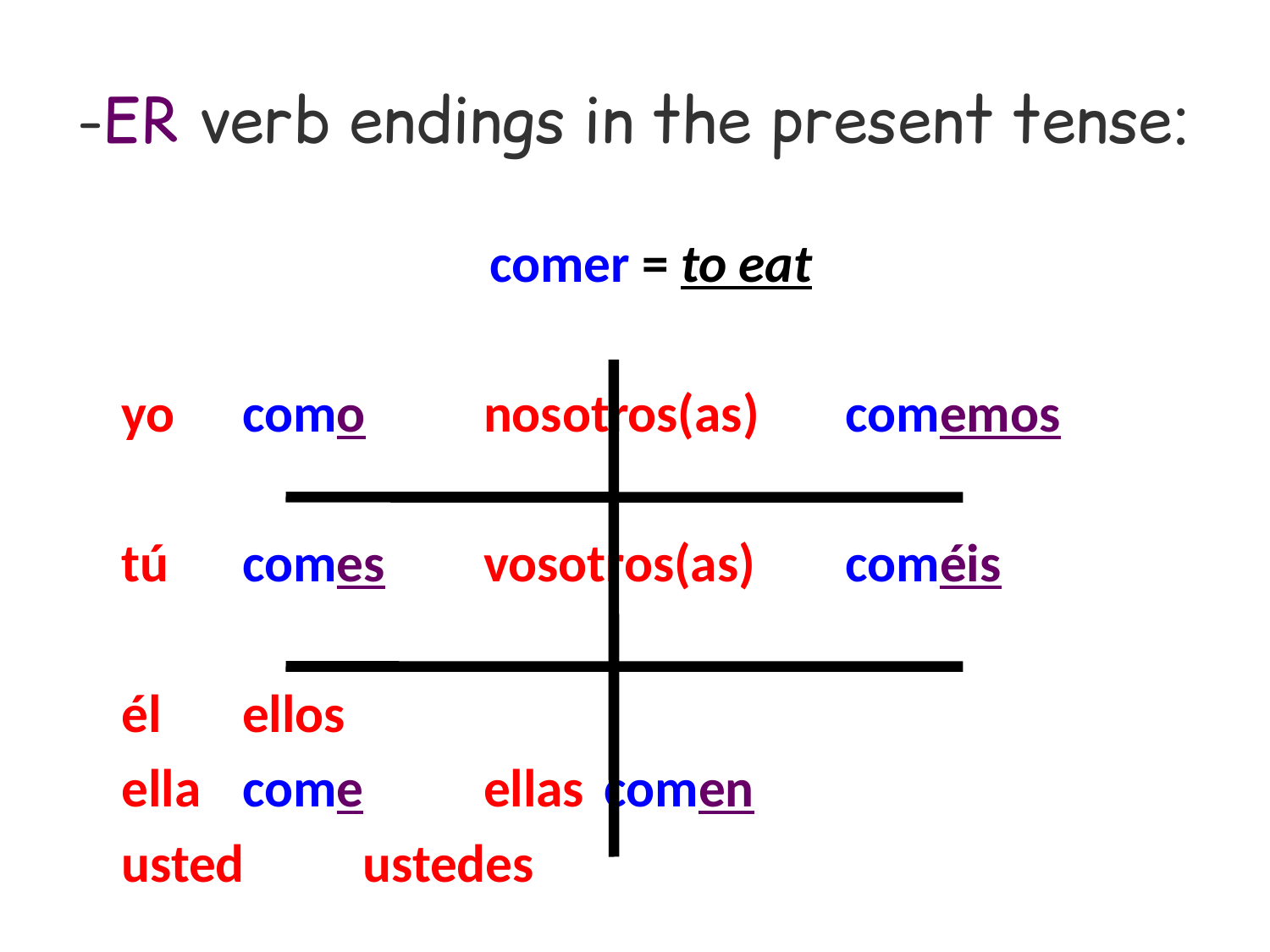

# -ER verb endings in the present tense:
comer = to eat

				yo 		como	nosotros(as) 	comemos

				tú			comes	vosotros(as) 	coméis

				él						ellos
				ella		come	ellas				comen
				usted 				ustedes